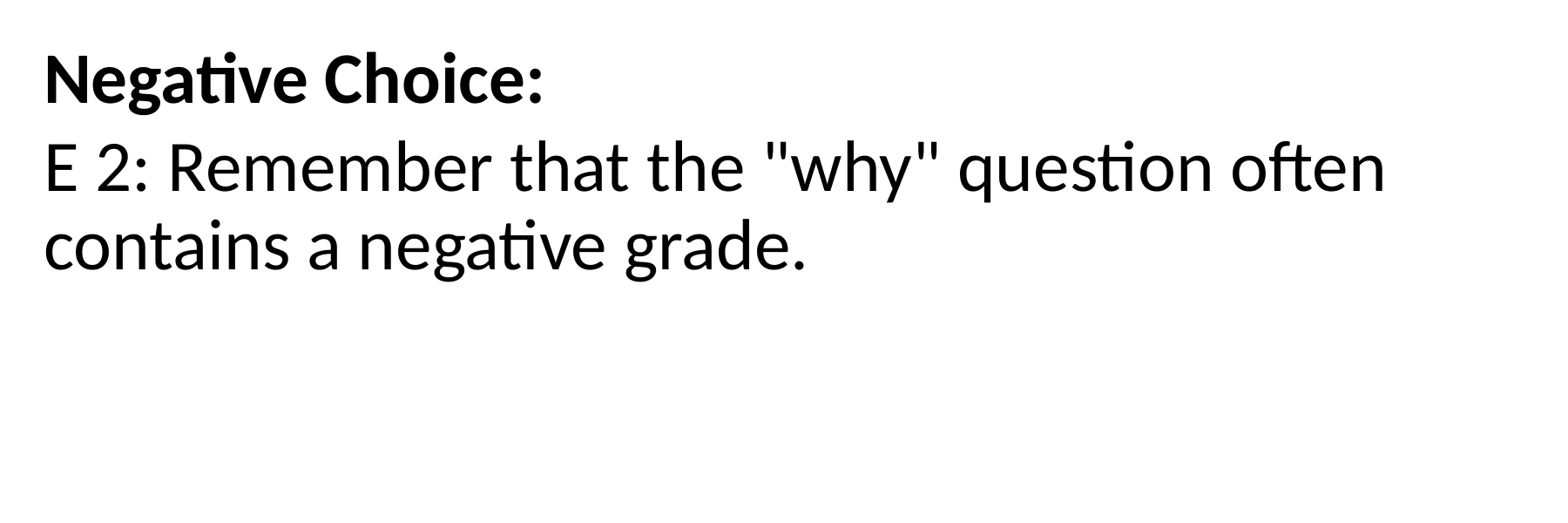

Negative Choice:
E 2: Remember that the "why" question often contains a negative grade.